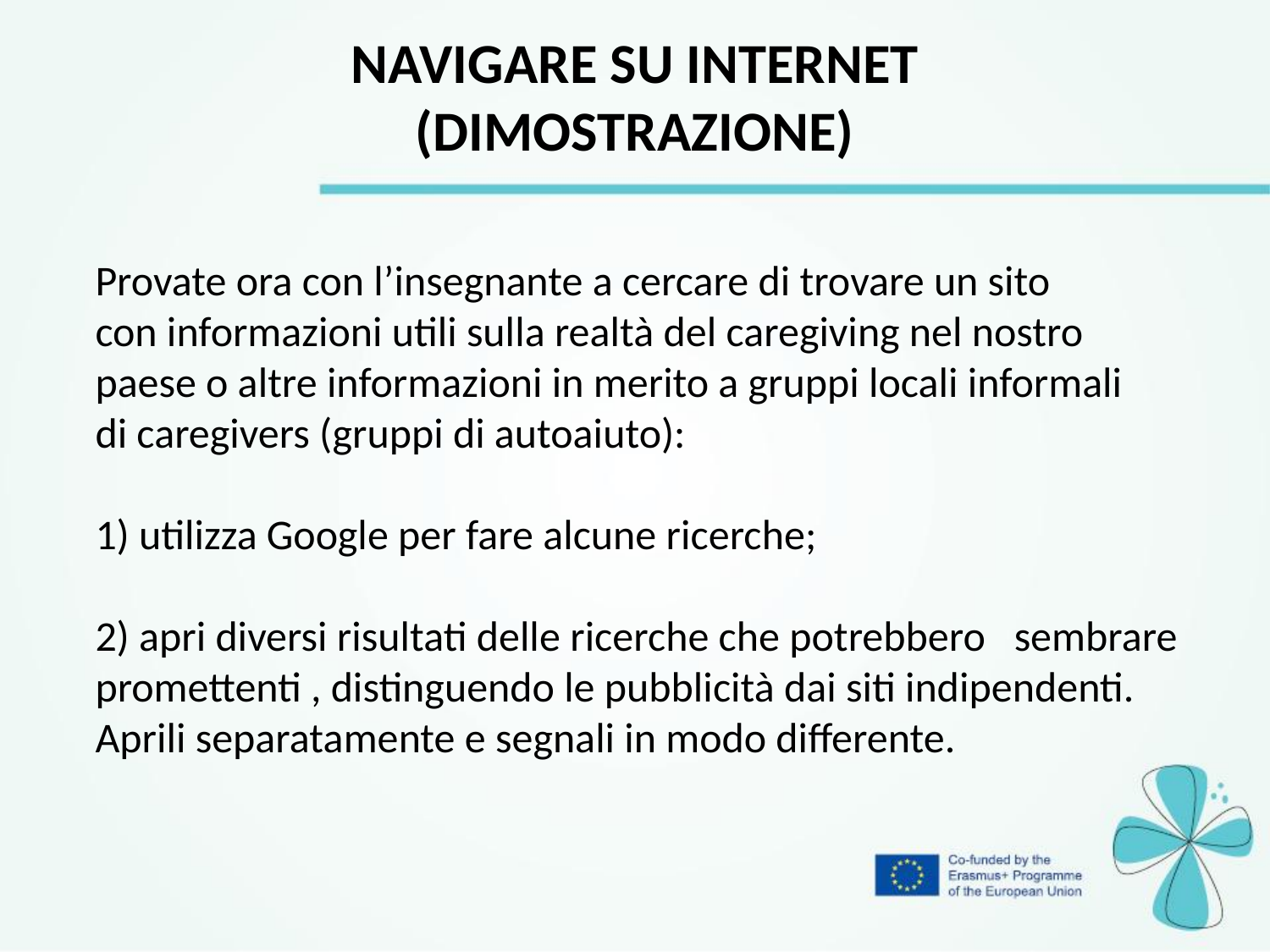

Navigare su Internet
(dimostrazione)

Provate ora con l’insegnante a cercare di trovare un sito
con informazioni utili sulla realtà del caregiving nel nostro
paese o altre informazioni in merito a gruppi locali informali
di caregivers (gruppi di autoaiuto):

 utilizza Google per fare alcune ricerche;

2) apri diversi risultati delle ricerche che potrebbero   sembrare promettenti , distinguendo le pubblicità dai siti indipendenti. Aprili separatamente e segnali in modo differente.